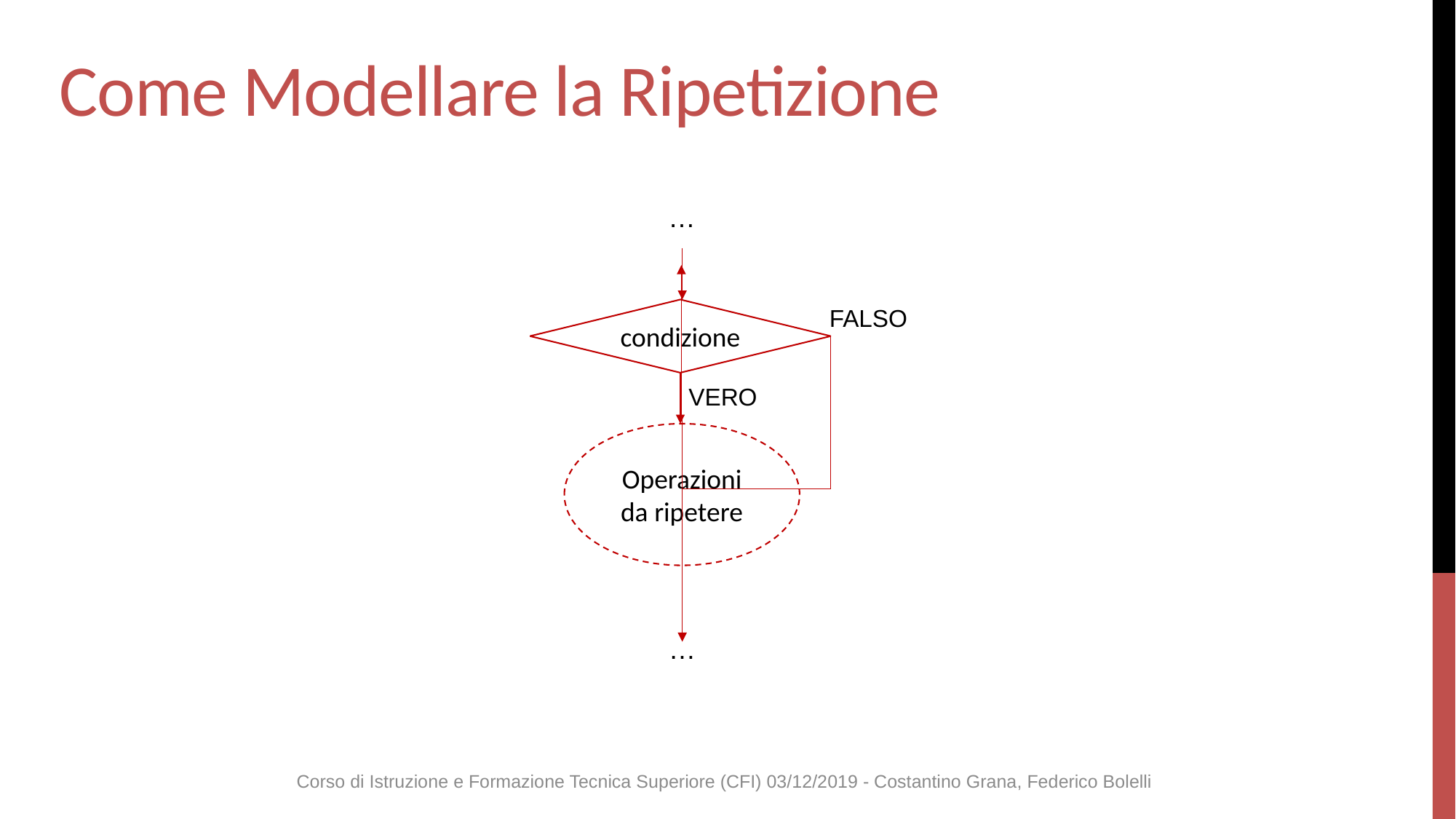

# Come Modellare la Ripetizione
…
FALSO
condizione
VERO
Operazioni da ripetere
…
Corso di Istruzione e Formazione Tecnica Superiore (CFI) 03/12/2019 - Costantino Grana, Federico Bolelli